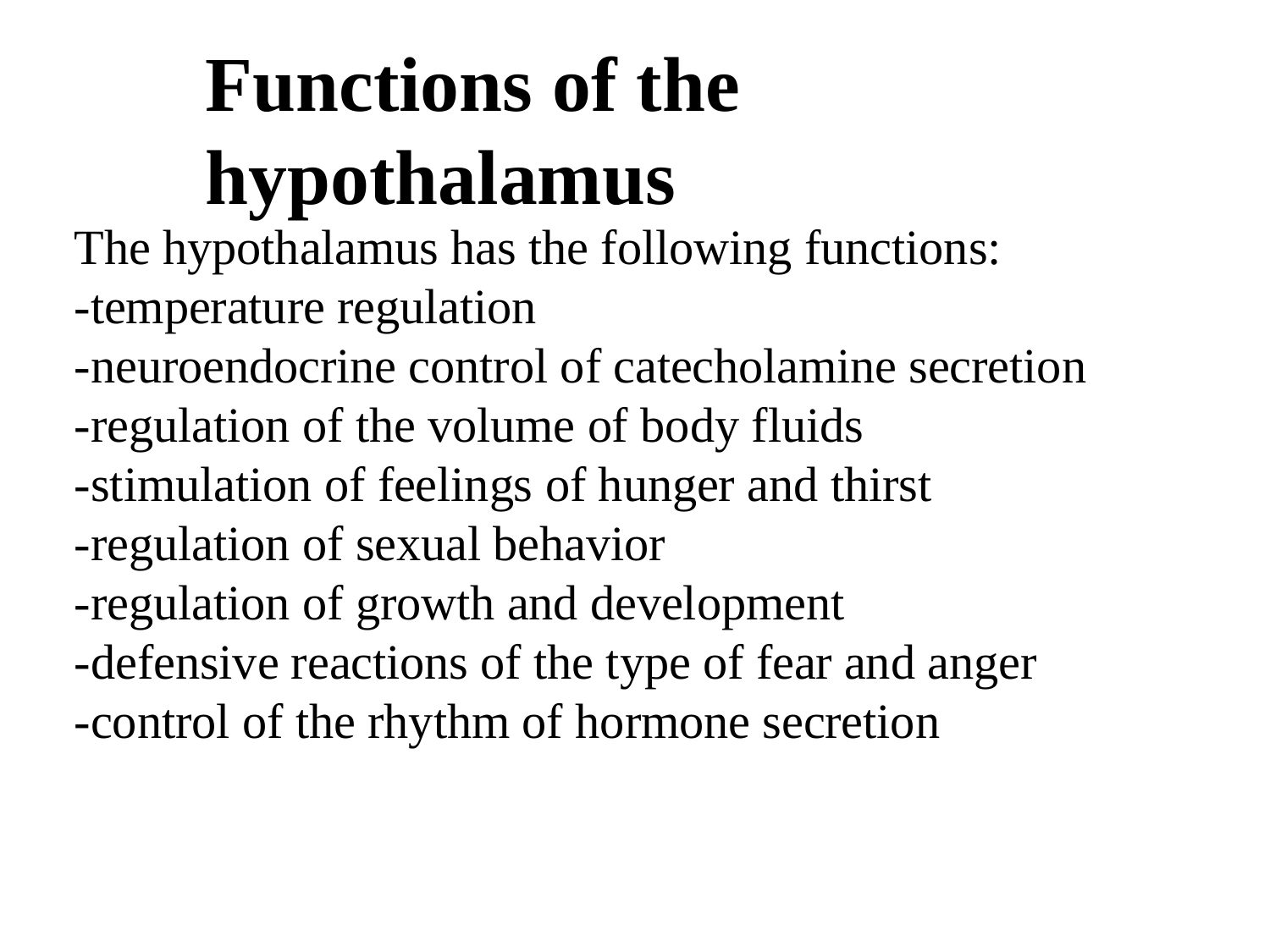

# Functions of the hypothalamus

The hypothalamus has the following functions:
-temperature regulation
-neuroendocrine control of catecholamine secretion
-regulation of the volume of body fluids
-stimulation of feelings of hunger and thirst
-regulation of sexual behavior
-regulation of growth and development
-defensive reactions of the type of fear and anger
-control of the rhythm of hormone secretion